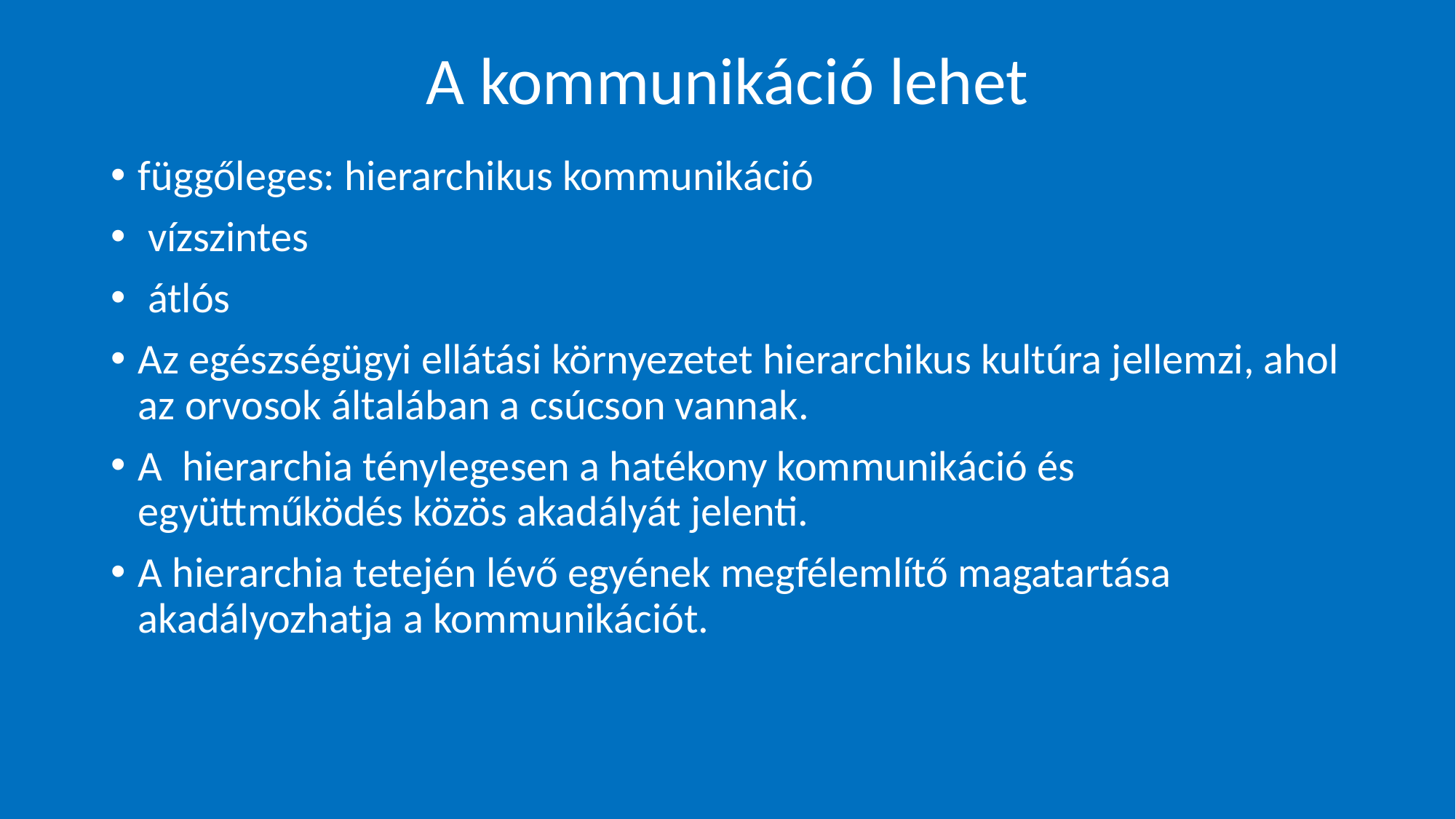

# A kommunikáció lehet
függőleges: hierarchikus kommunikáció
 vízszintes
 átlós
Az egészségügyi ellátási környezetet hierarchikus kultúra jellemzi, ahol az orvosok általában a csúcson vannak.
A  hierarchia ténylegesen a hatékony kommunikáció és együttműködés közös akadályát jelenti.
A hierarchia tetején lévő egyének megfélemlítő magatartása akadályozhatja a kommunikációt.